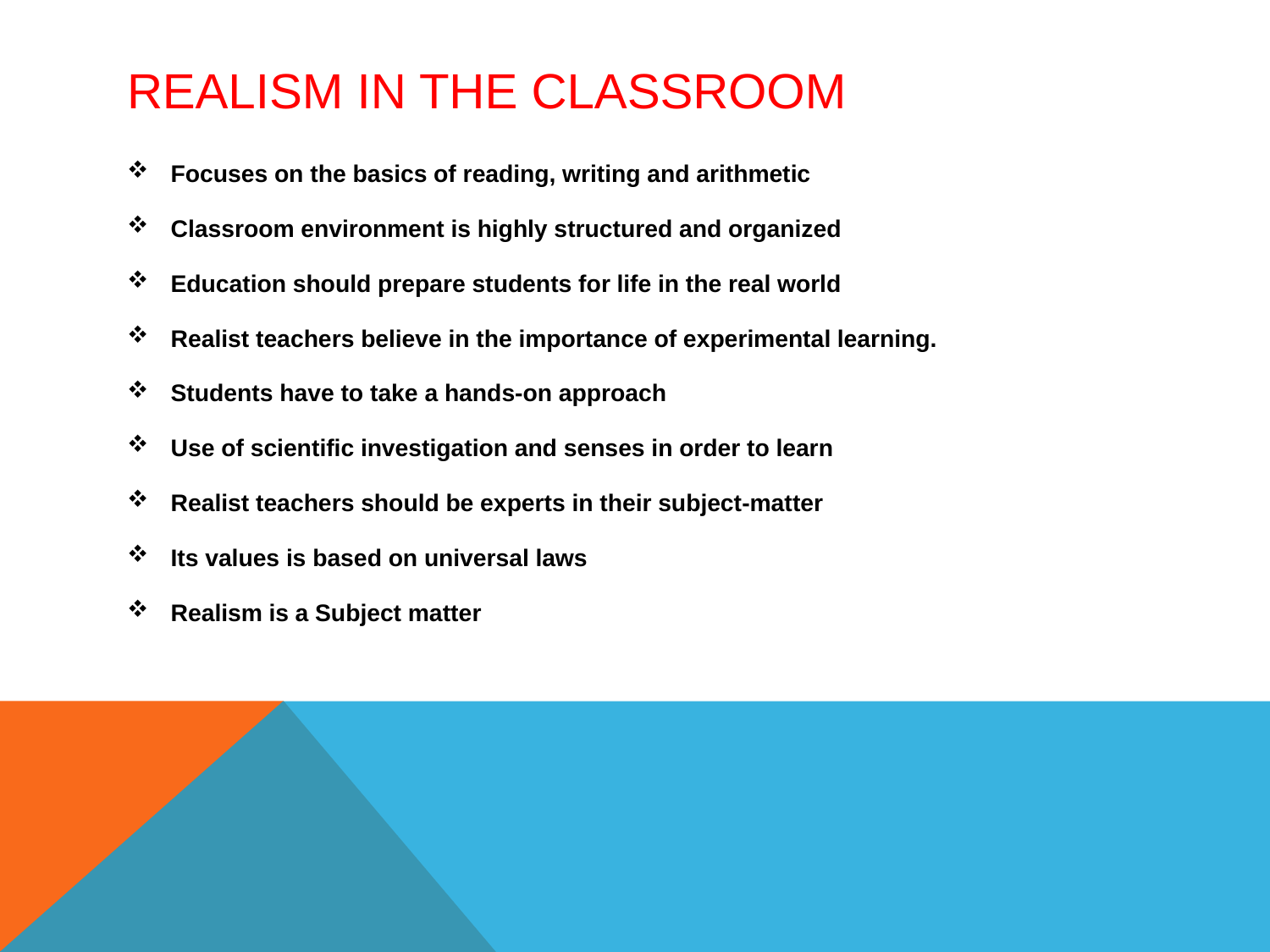

# Realism in the Classroom
Focuses on the basics of reading, writing and arithmetic
Classroom environment is highly structured and organized
Education should prepare students for life in the real world
Realist teachers believe in the importance of experimental learning.
Students have to take a hands-on approach
Use of scientific investigation and senses in order to learn
Realist teachers should be experts in their subject-matter
Its values is based on universal laws
Realism is a Subject matter